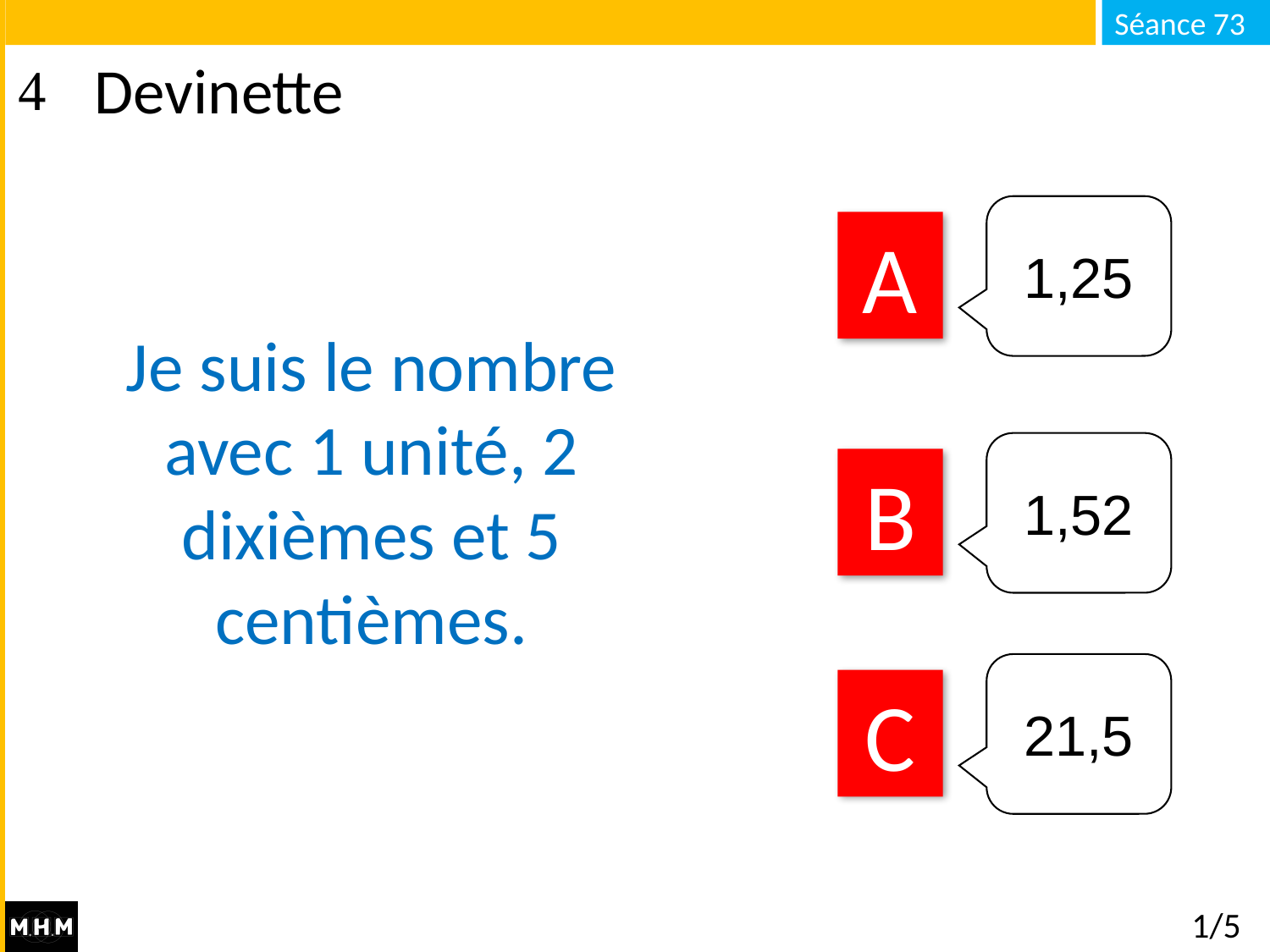

# Devinette
1,25
A
Je suis le nombre avec 1 unité, 2 dixièmes et 5 centièmes.
1,52
B
21,5
C
1/5